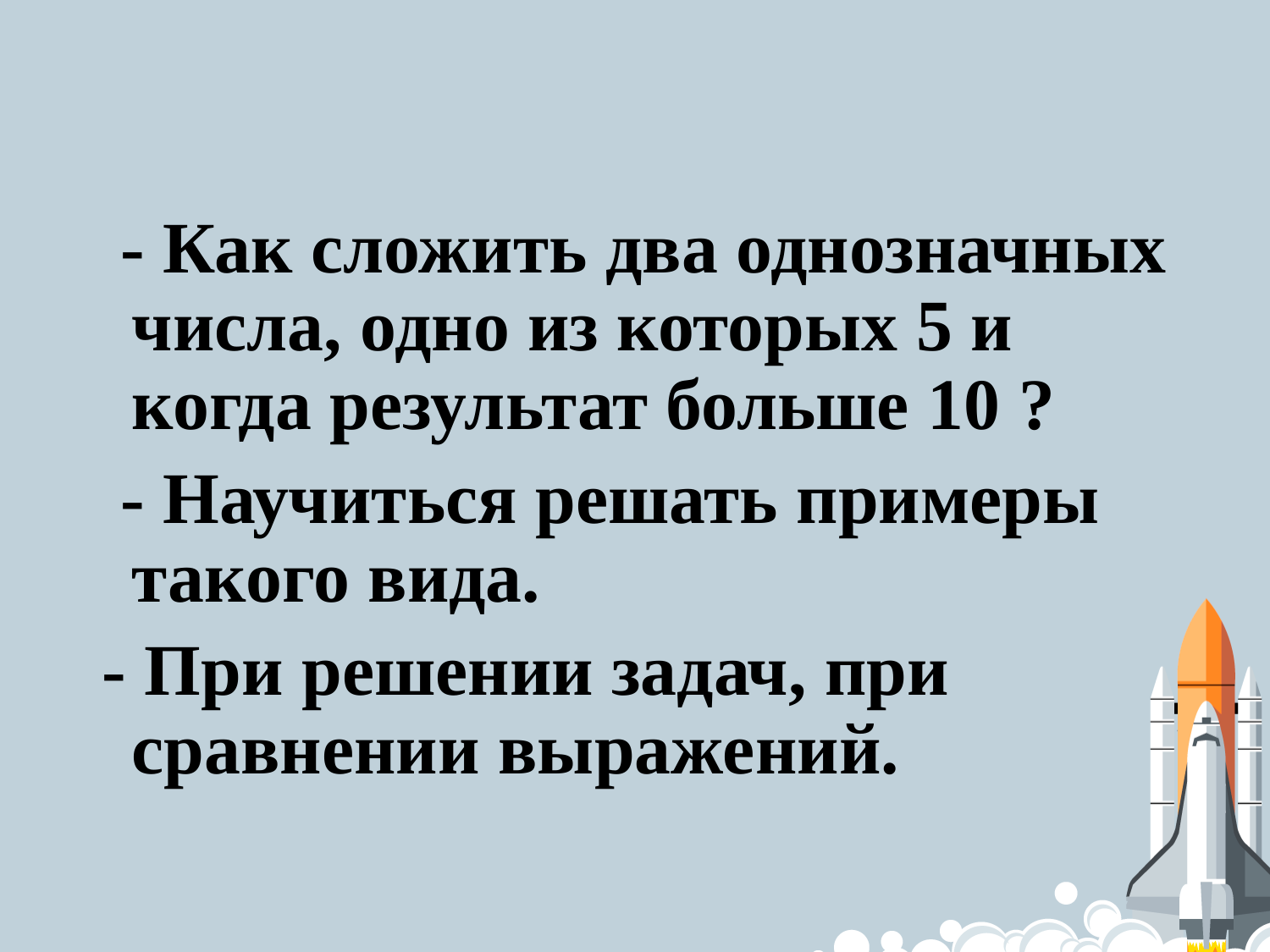

#
 - Как сложить два однозначных числа, одно из которых 5 и когда результат больше 10 ?
 - Научиться решать примеры такого вида.
- При решении задач, при сравнении выражений.